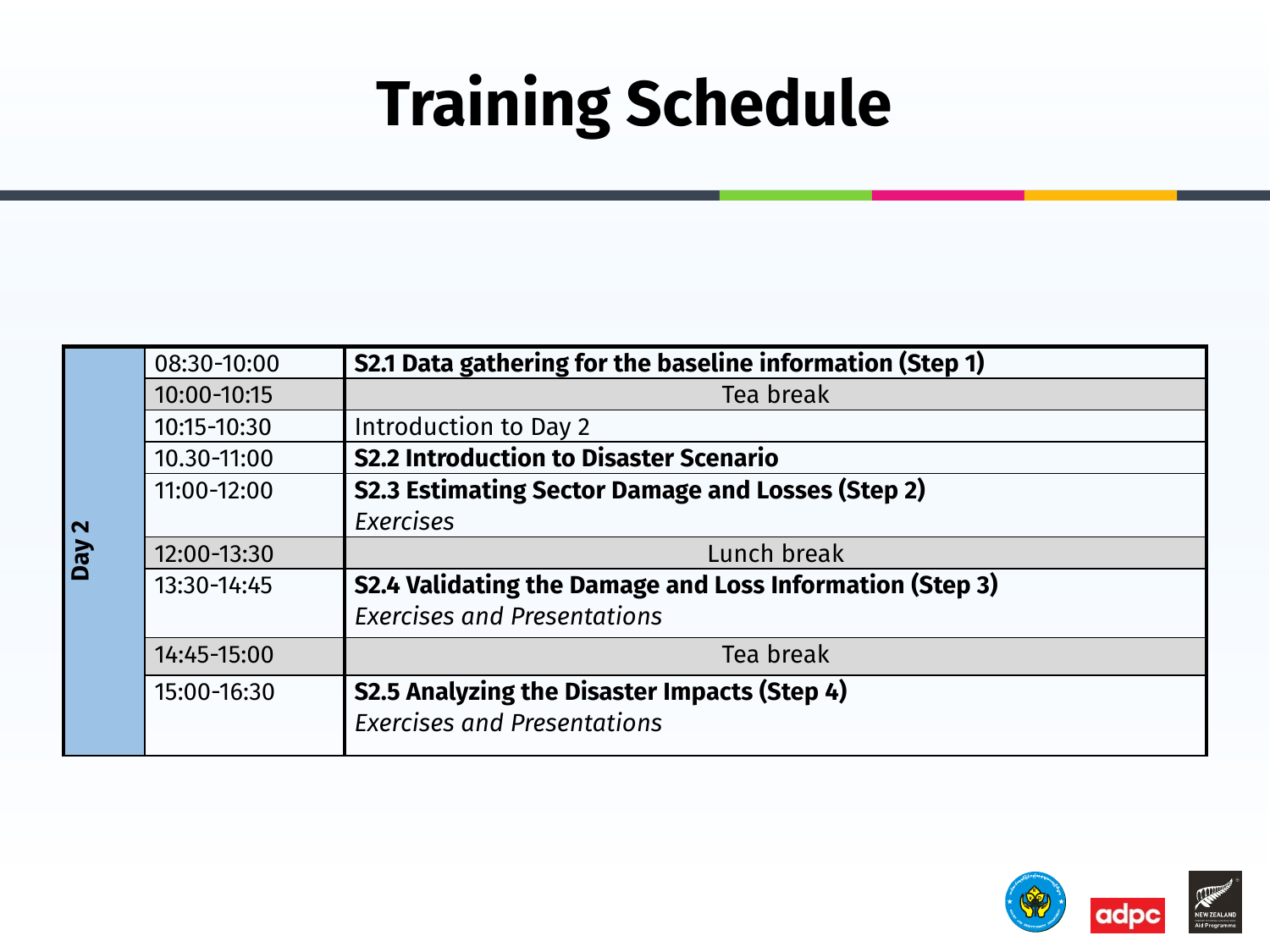

# Training Schedule
| Day 2 | 08:30-10:00 | S2.1 Data gathering for the baseline information (Step 1) |
| --- | --- | --- |
|  | 10:00-10:15 | Tea break |
|  | 10:15-10:30 | Introduction to Day 2 |
|  | 10.30-11:00 | S2.2 Introduction to Disaster Scenario |
|  | 11:00-12:00 | S2.3 Estimating Sector Damage and Losses (Step 2) Exercises |
|  | 12:00-13:30 | Lunch break |
|  | 13:30-14:45 | S2.4 Validating the Damage and Loss Information (Step 3) Exercises and Presentations |
|  | 14:45-15:00 | Tea break |
|  | 15:00-16:30 | S2.5 Analyzing the Disaster Impacts (Step 4) Exercises and Presentations |